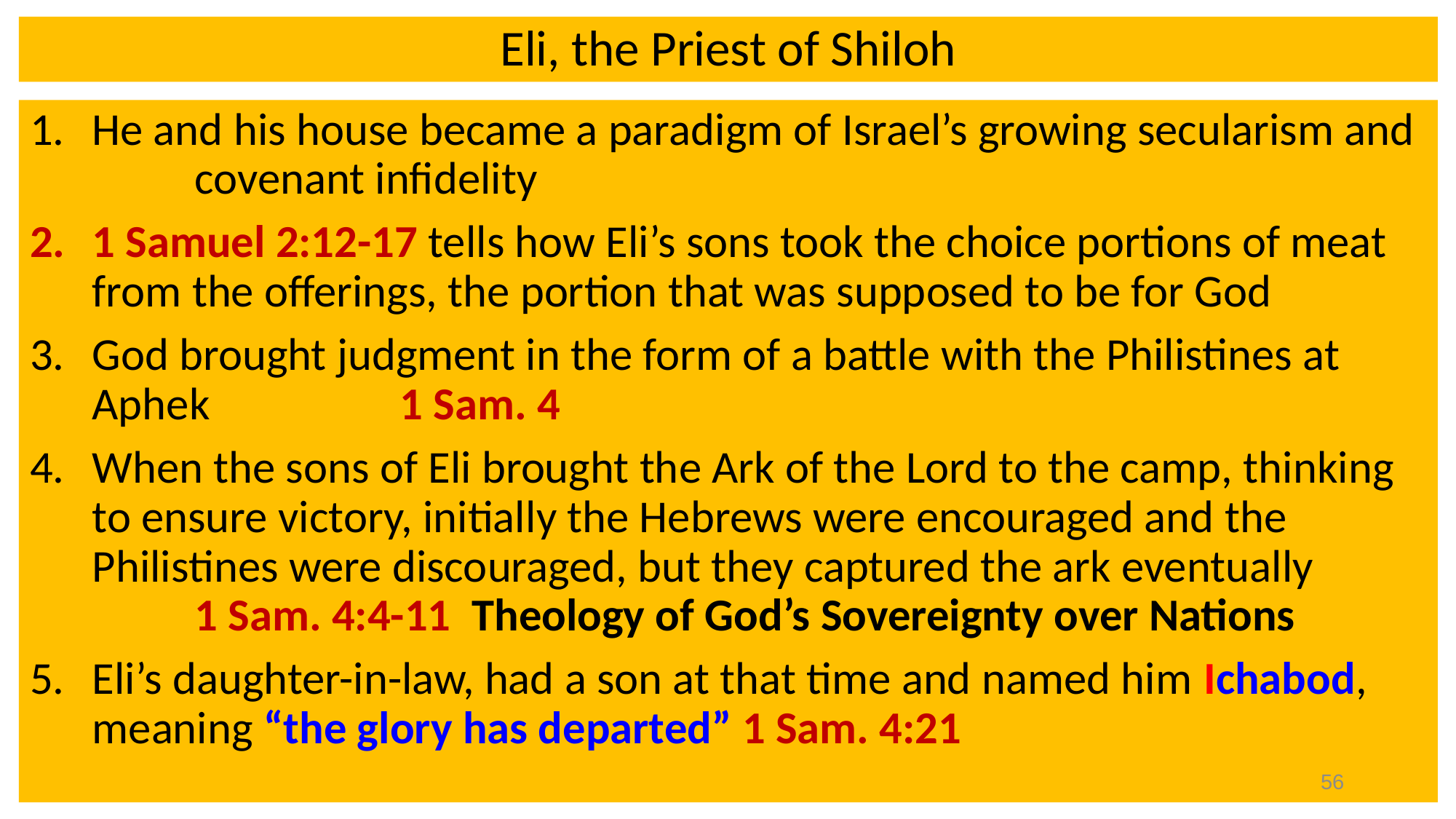

# Eli, the Priest of Shiloh
He and his house became a paradigm of Israel’s growing secularism and 	covenant infidelity
1 Samuel 2:12-17 tells how Eli’s sons took the choice portions of meat 	from the offerings, the portion that was supposed to be for God
God brought judgment in the form of a battle with the Philistines at Aphek              	1 Sam. 4
When the sons of Eli brought the Ark of the Lord to the camp, thinking 	to ensure victory, initially the Hebrews were encouraged and the 	Philistines were discouraged, but they captured the ark eventually            	1 Sam. 4:4-11  Theology of God’s Sovereignty over Nations
Eli’s daughter-in-law, had a son at that time and named him Ichabod, 	meaning “the glory has departed” 1 Sam. 4:21
56